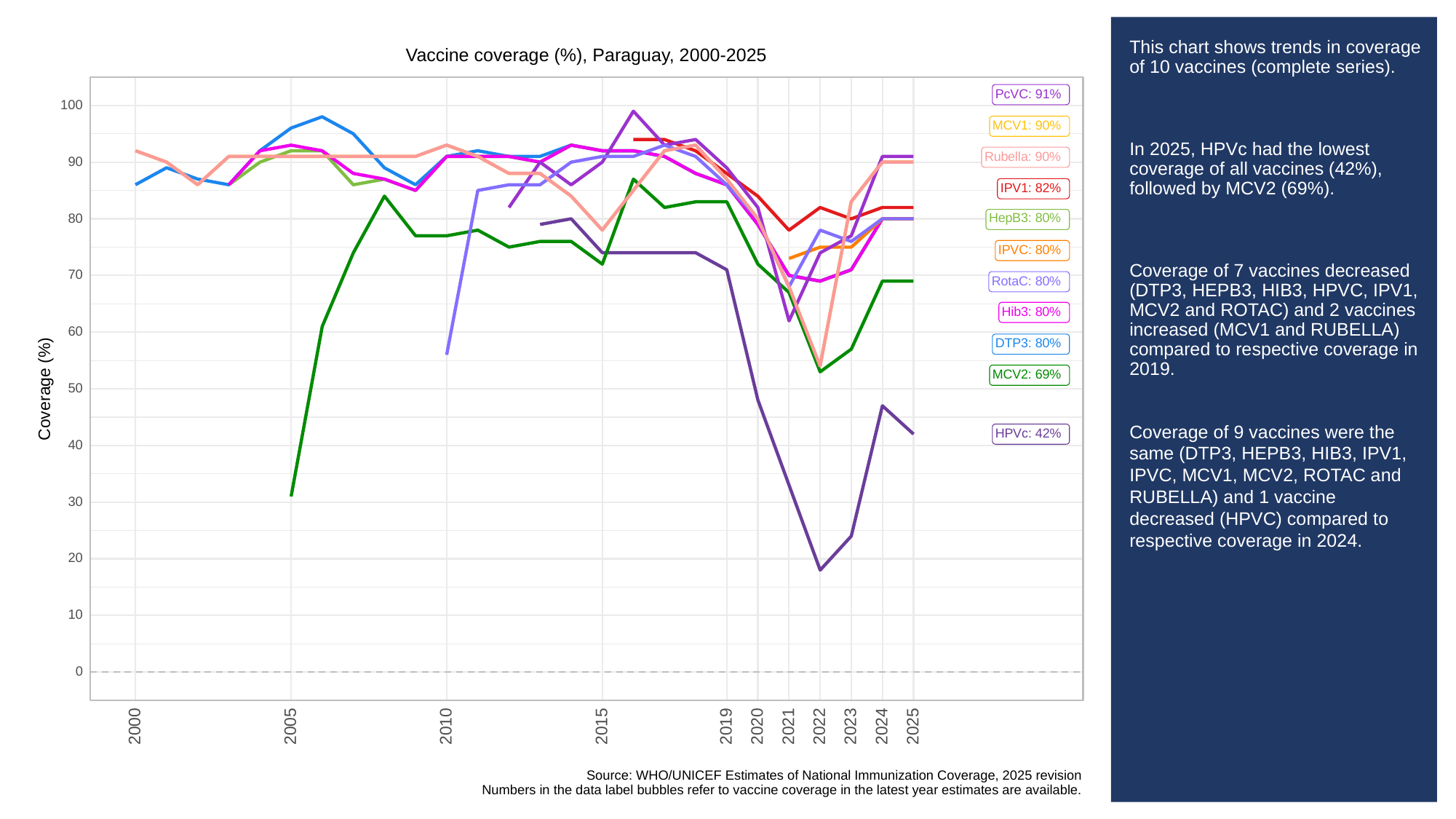

# This chart shows trends in coverage of 10 vaccines (complete series).

In 2025, HPVc had the lowest coverage of all vaccines (42%), followed by MCV2 (69%).

Coverage of 7 vaccines decreased (DTP3, HEPB3, HIB3, HPVC, IPV1, MCV2 and ROTAC) and 2 vaccines increased (MCV1 and RUBELLA) compared to respective coverage in 2019.

Coverage of 9 vaccines were the same (DTP3, HEPB3, HIB3, IPV1, IPVC, MCV1, MCV2, ROTAC and RUBELLA) and 1 vaccine decreased (HPVC) compared to respective coverage in 2024.

Vaccine coverage (%), Paraguay, 2000-2025

PcVC: 91%

100

MCV1: 90%

Rubella: 90%
90

IPV1: 82%

HepB3: 80%
80

IPVC: 80%

70

RotaC: 80%

Hib3: 80%
60

DTP3: 80%

MCV2: 69%
Coverage (%)
50

HPVc: 42%

40

30

20

10

0

2023
2000
2005
2010
2015
2019
2020
2021
2022
2024
2025
Source: WHO/UNICEF Estimates of National Immunization Coverage, 2025 revision
Numbers in the data label bubbles refer to vaccine coverage in the latest year estimates are available.